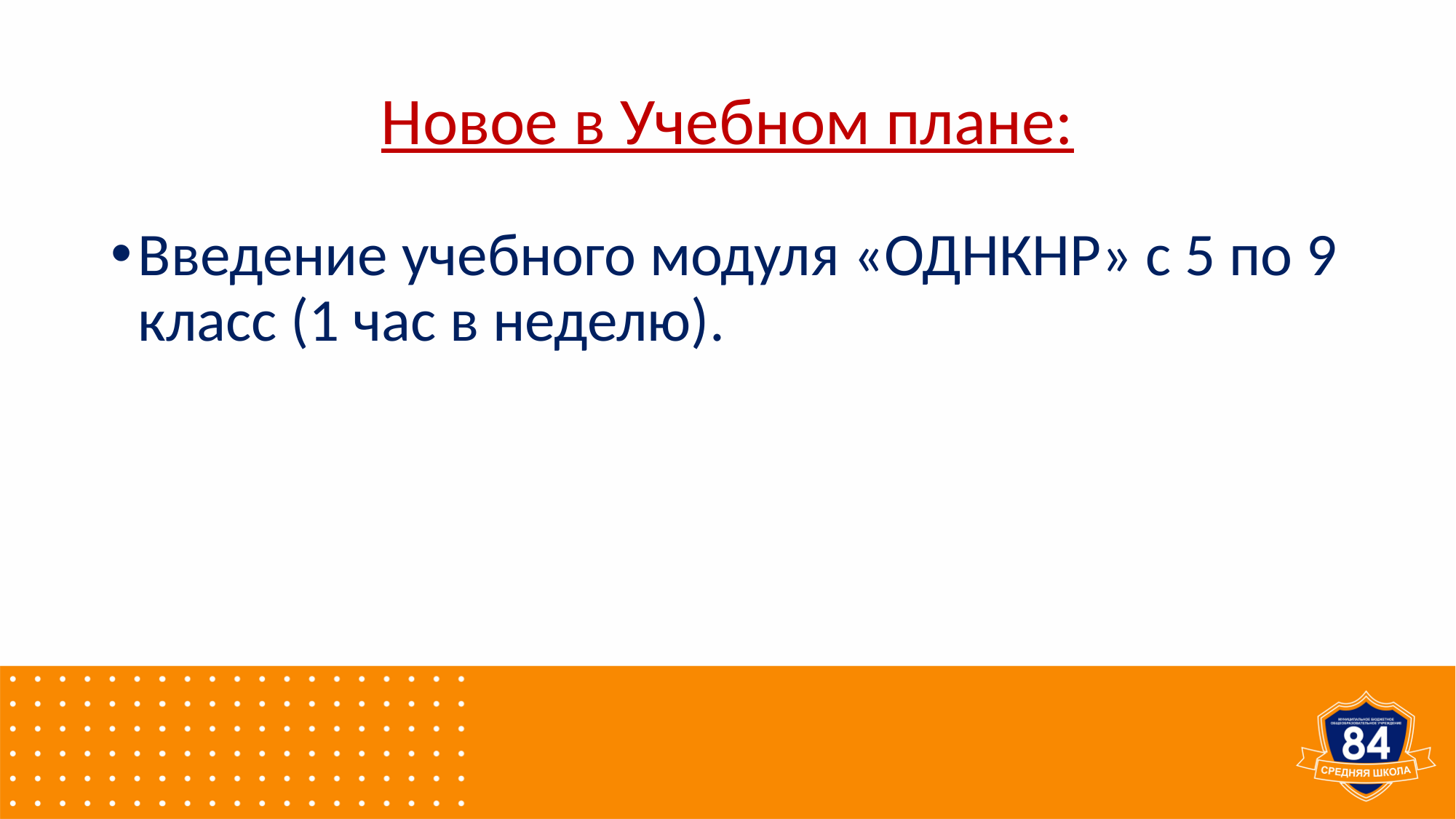

# Новое в Учебном плане:
Введение учебного модуля «ОДНКНР» с 5 по 9 класс (1 час в неделю).